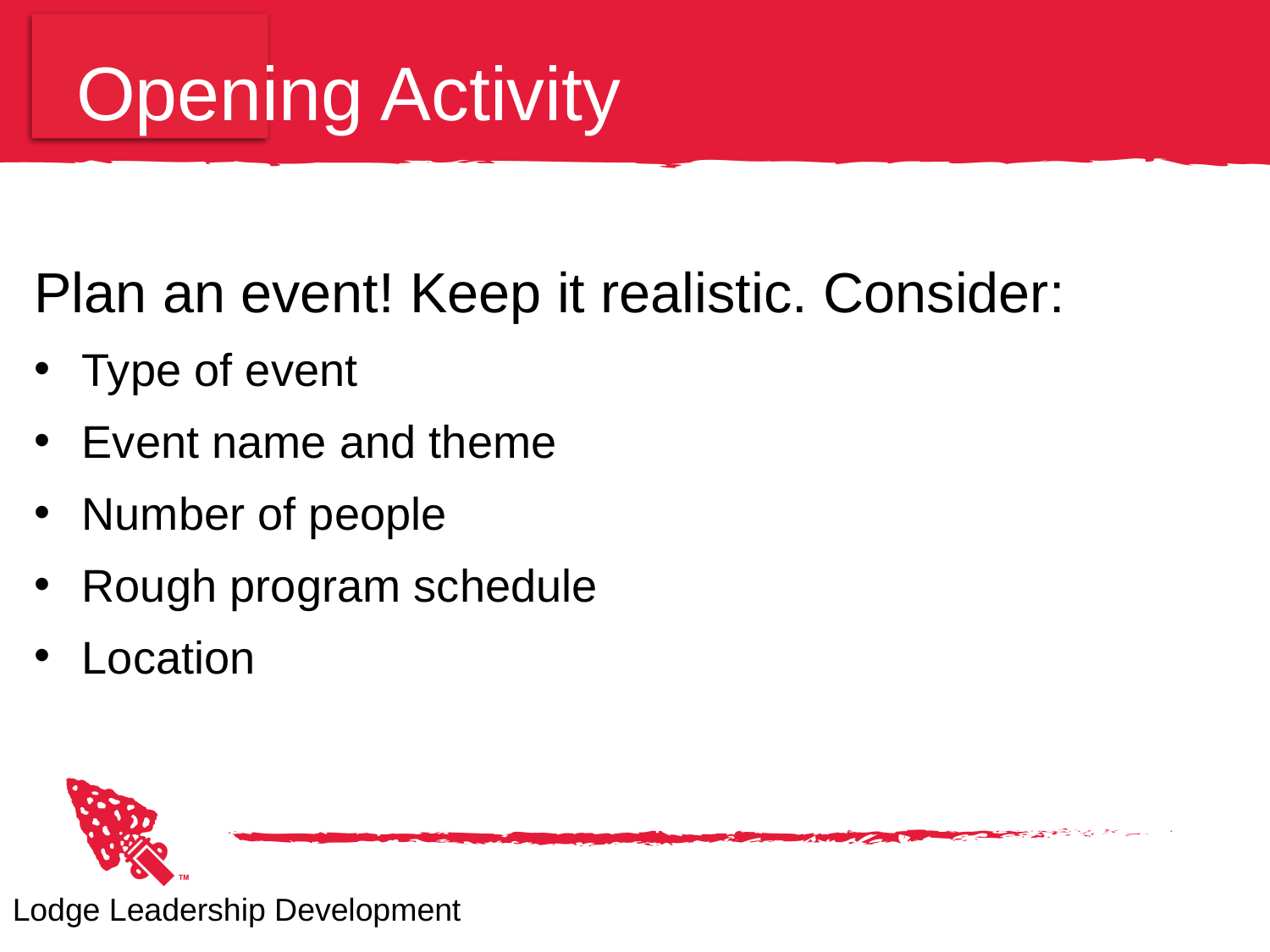

# Opening Activity
Plan an event! Keep it realistic. Consider:
Type of event
Event name and theme
Number of people
Rough program schedule
Location
Lodge Leadership Development